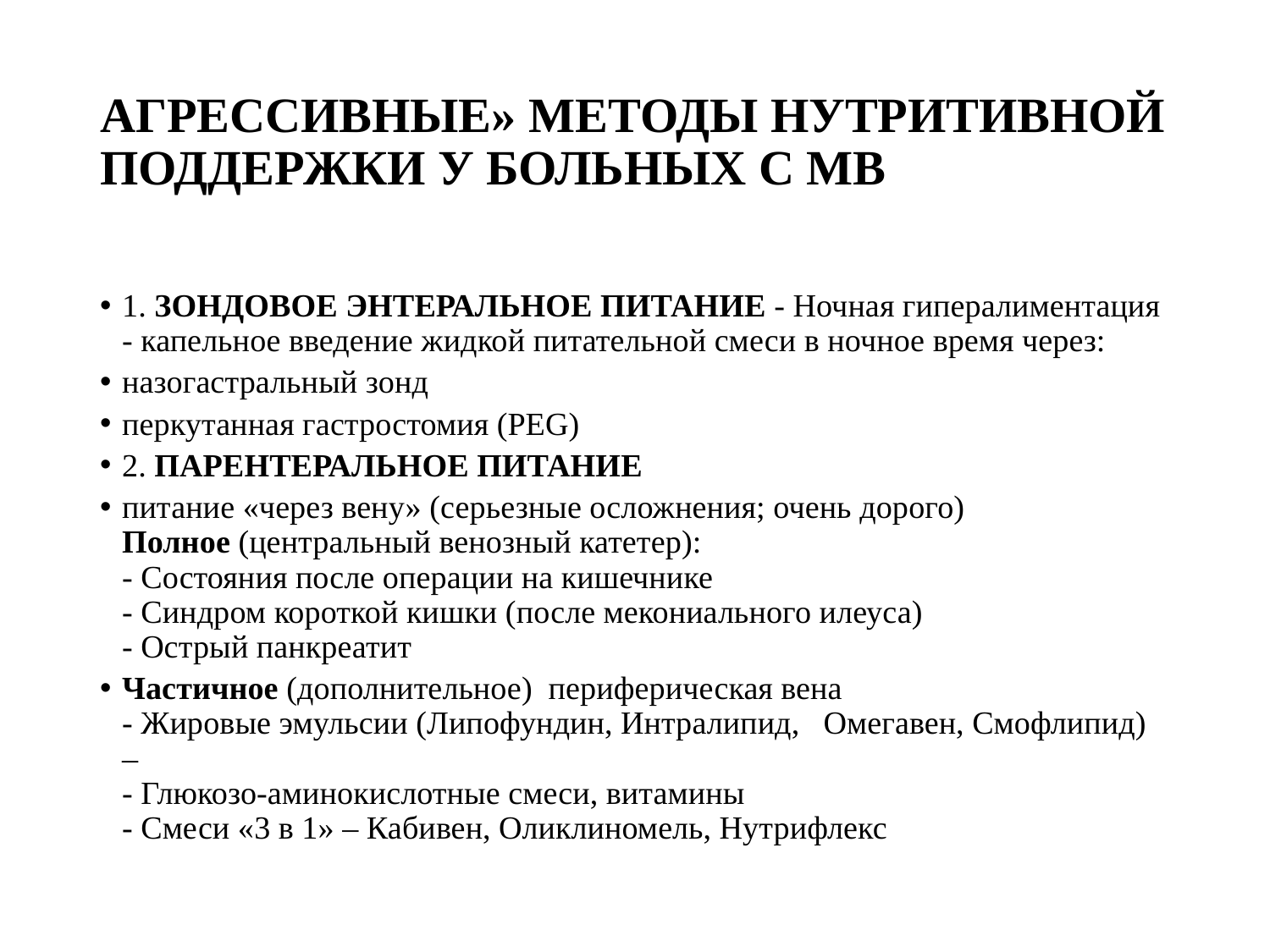

# АГРЕССИВНЫЕ» МЕТОДЫ НУТРИТИВНОЙ ПОДДЕРЖКИ У БОЛЬНЫХ С МВ

1. ЗОНДОВОЕ ЭНТЕРАЛЬНОЕ ПИТАНИЕ - Ночная гипералиментация - капельное введение жидкой питательной смеси в ночное время через:
назогастральный зонд
перкутанная гастростомия (PEG)
2. ПАРЕНТЕРАЛЬНОЕ ПИТАНИЕ
питание «через вену» (серьезные осложнения; очень дорого)
Полное (центральный венозный катетер): 
- Состояния после операции на кишечнике
- Синдром короткой кишки (после мекониального илеуса)
- Острый панкреатит
Частичное (дополнительное)  периферическая вена
- Жировые эмульсии (Липофундин, Интралипид,   Омегавен, Смофлипид) –
- Глюкозо-аминокислотные смеси, витамины 
- Смеси «3 в 1» – Кабивен, Оликлиномель, Нутрифлекс